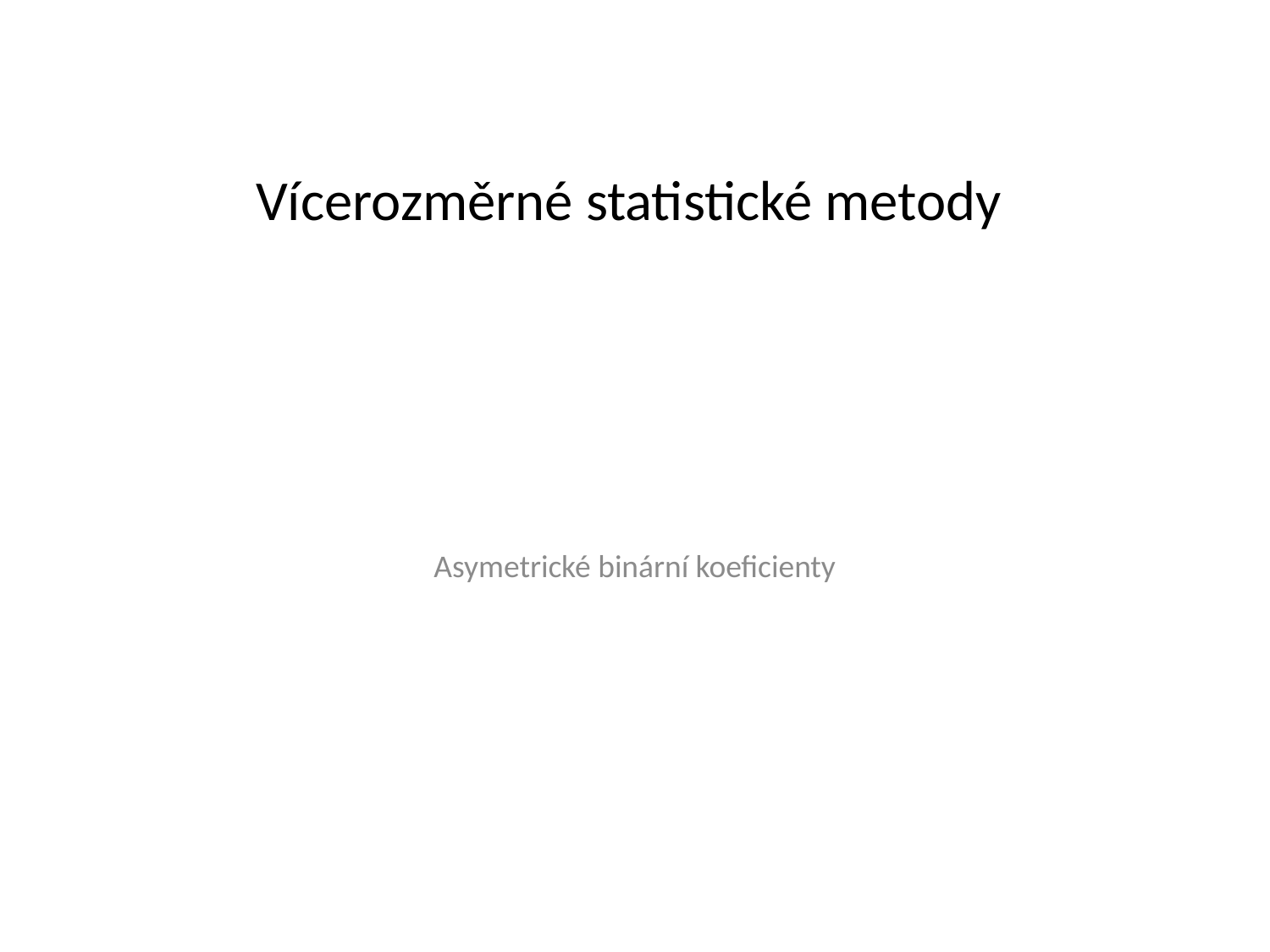

# Vícerozměrné statistické metody
Asymetrické binární koeficienty